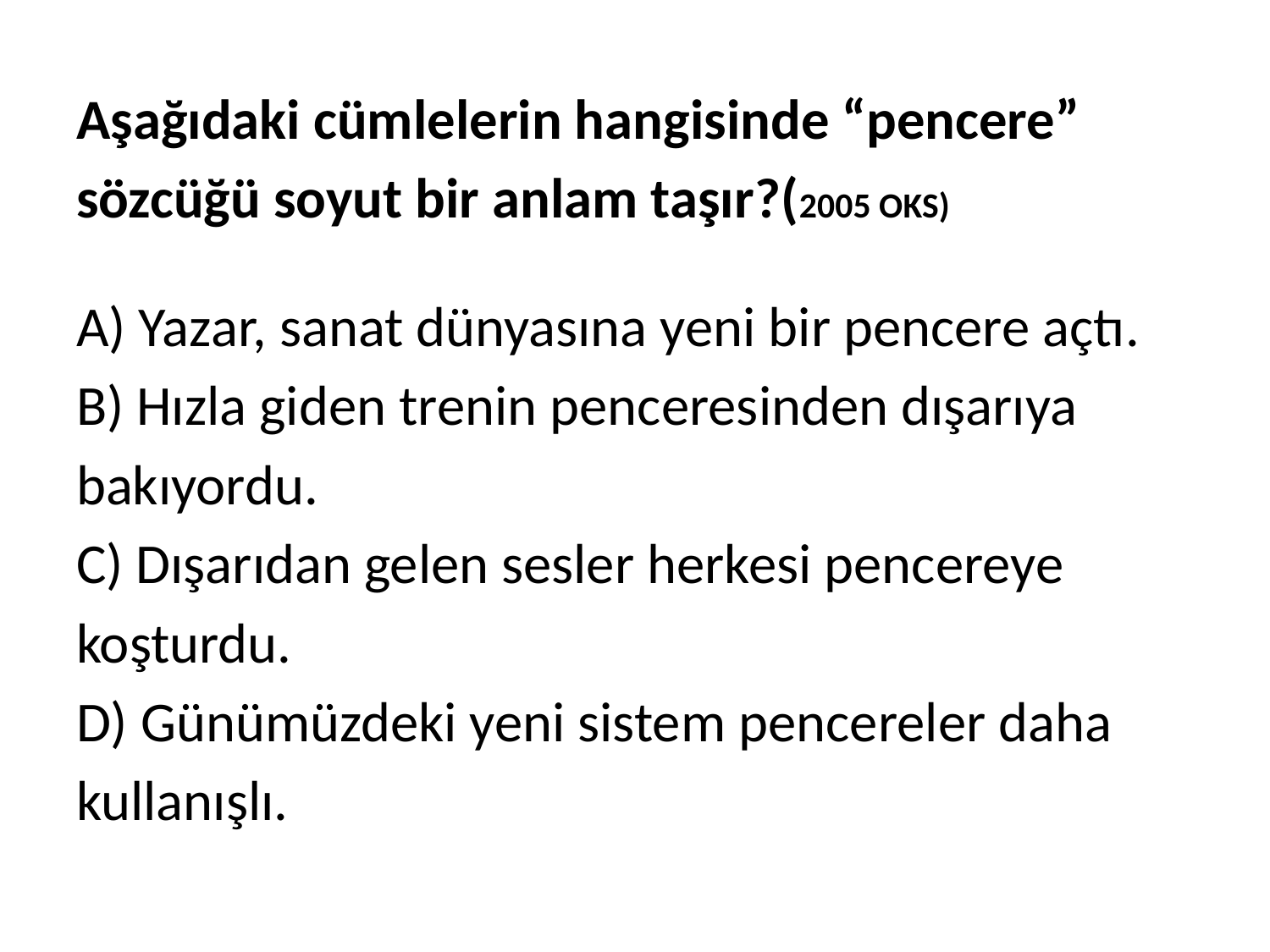

Aşağıdaki cümlelerin hangisinde “pencere”
sözcüğü soyut bir anlam taşır?(2005 OKS)

A) Yazar, sanat dünyasına yeni bir pencere açtı.
B) Hızla giden trenin penceresinden dışarıya
bakıyordu.
C) Dışarıdan gelen sesler herkesi pencereye
koşturdu.
D) Günümüzdeki yeni sistem pencereler daha
kullanışlı.